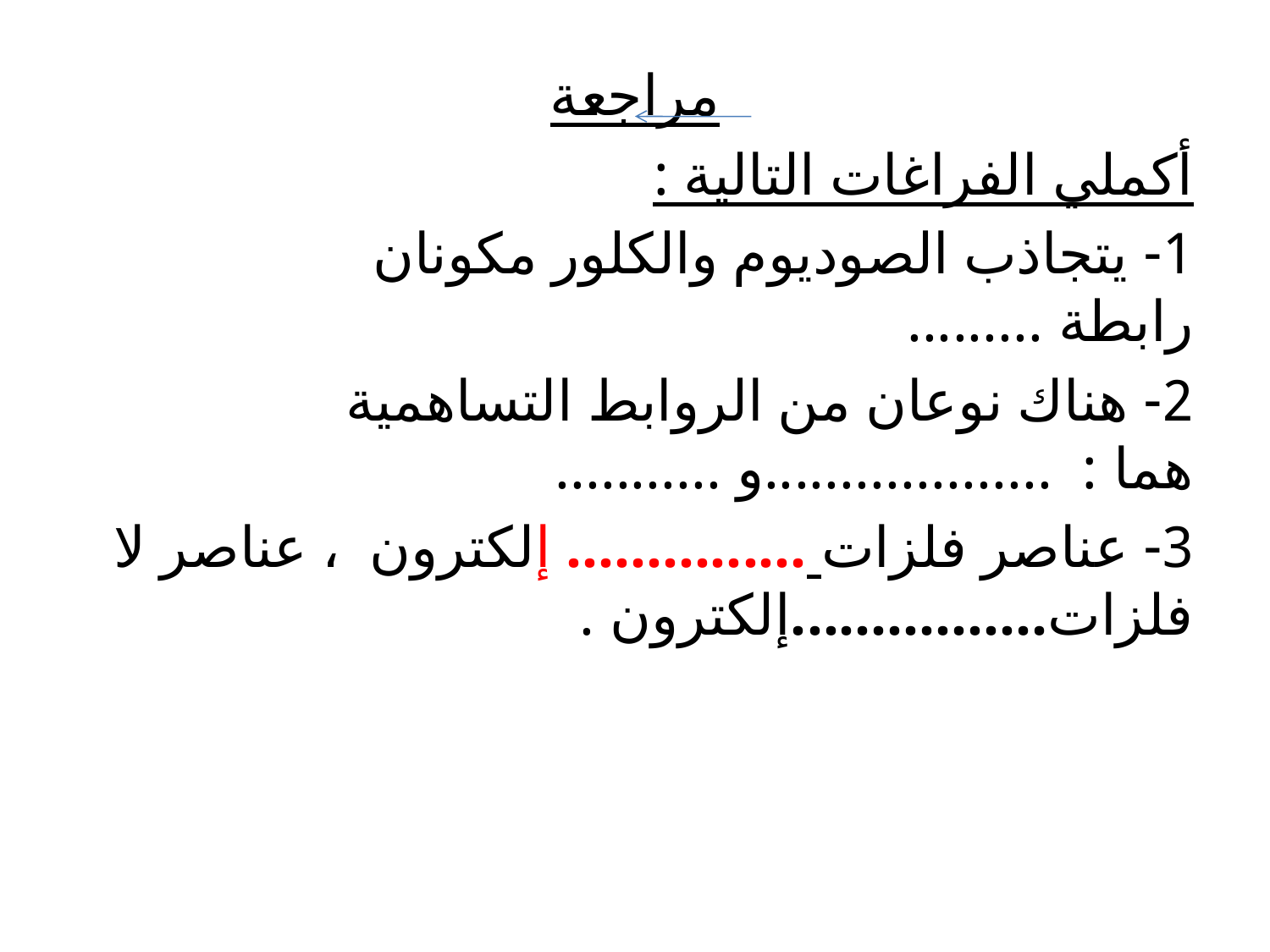

مراجعة
أكملي الفراغات التالية :
1- يتجاذب الصوديوم والكلور مكونان رابطة .........
2- هناك نوعان من الروابط التساهمية هما :  ...................و ...........
3- عناصر فلزات ............... إلكترون  ، عناصر لا فلزات................إلكترون .